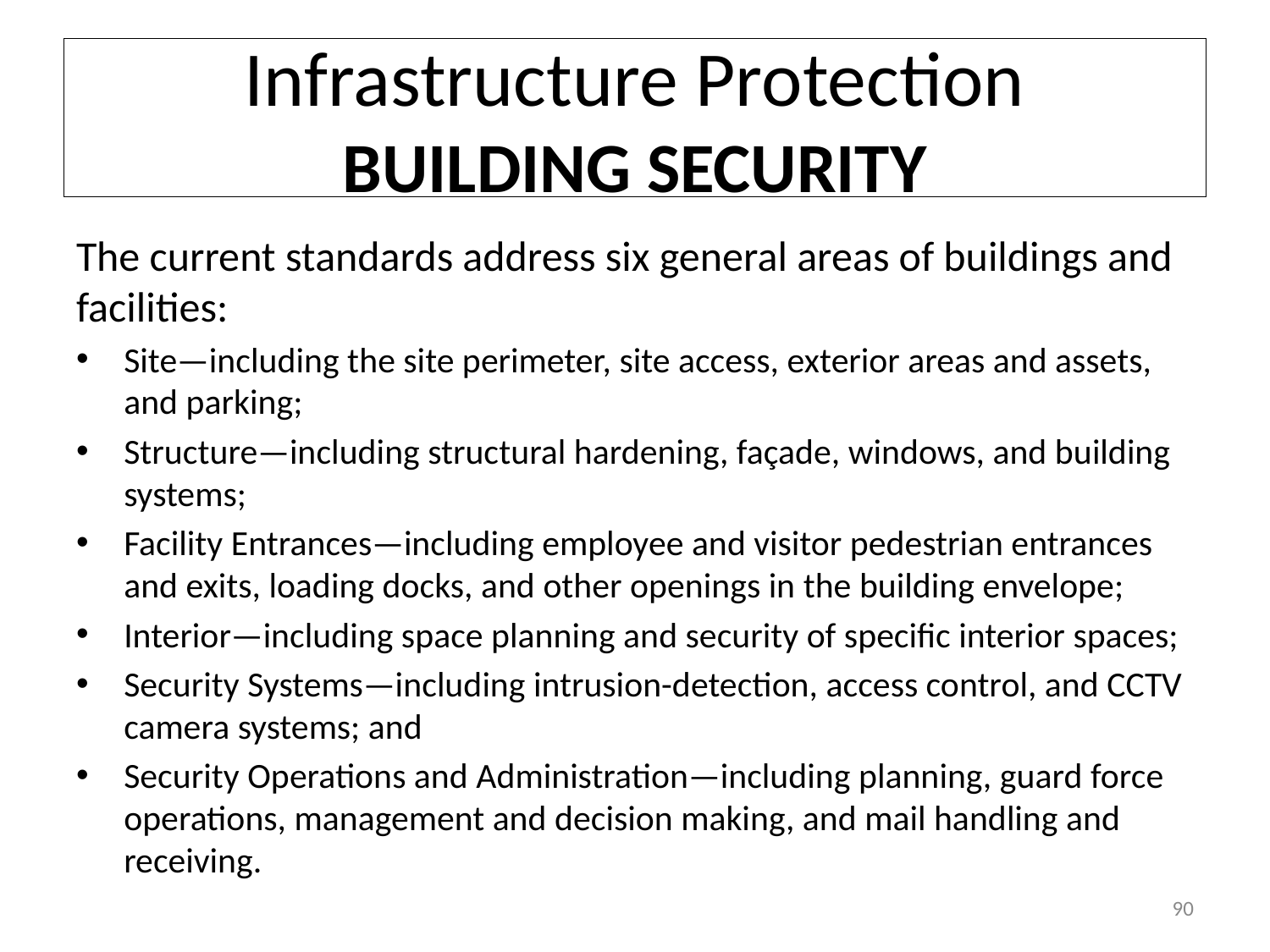

# Infrastructure Protection BUILDING SECURITY
The current standards address six general areas of buildings and facilities:
Site—including the site perimeter, site access, exterior areas and assets, and parking;
Structure—including structural hardening, façade, windows, and building systems;
Facility Entrances—including employee and visitor pedestrian entrances and exits, loading docks, and other openings in the building envelope;
Interior—including space planning and security of specific interior spaces;
Security Systems—including intrusion-detection, access control, and CCTV camera systems; and
Security Operations and Administration—including planning, guard force operations, management and decision making, and mail handling and receiving.
90